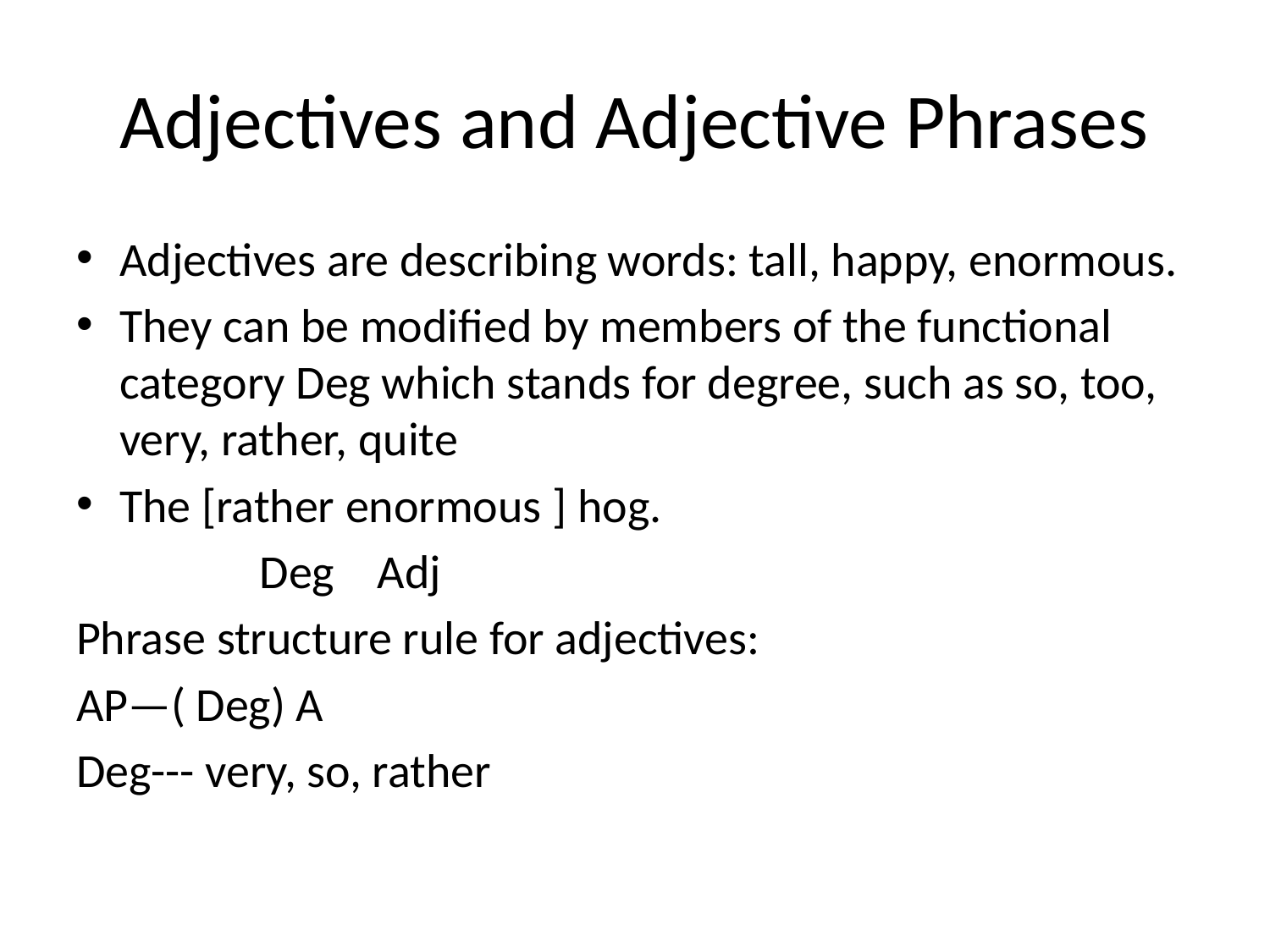

# Adjectives and Adjective Phrases
Adjectives are describing words: tall, happy, enormous.
They can be modified by members of the functional category Deg which stands for degree, such as so, too,  very, rather, quite
The [rather enormous ] hog.
                 Deg    Adj
Phrase structure rule for adjectives:
AP—( Deg) A
Deg--- very, so, rather